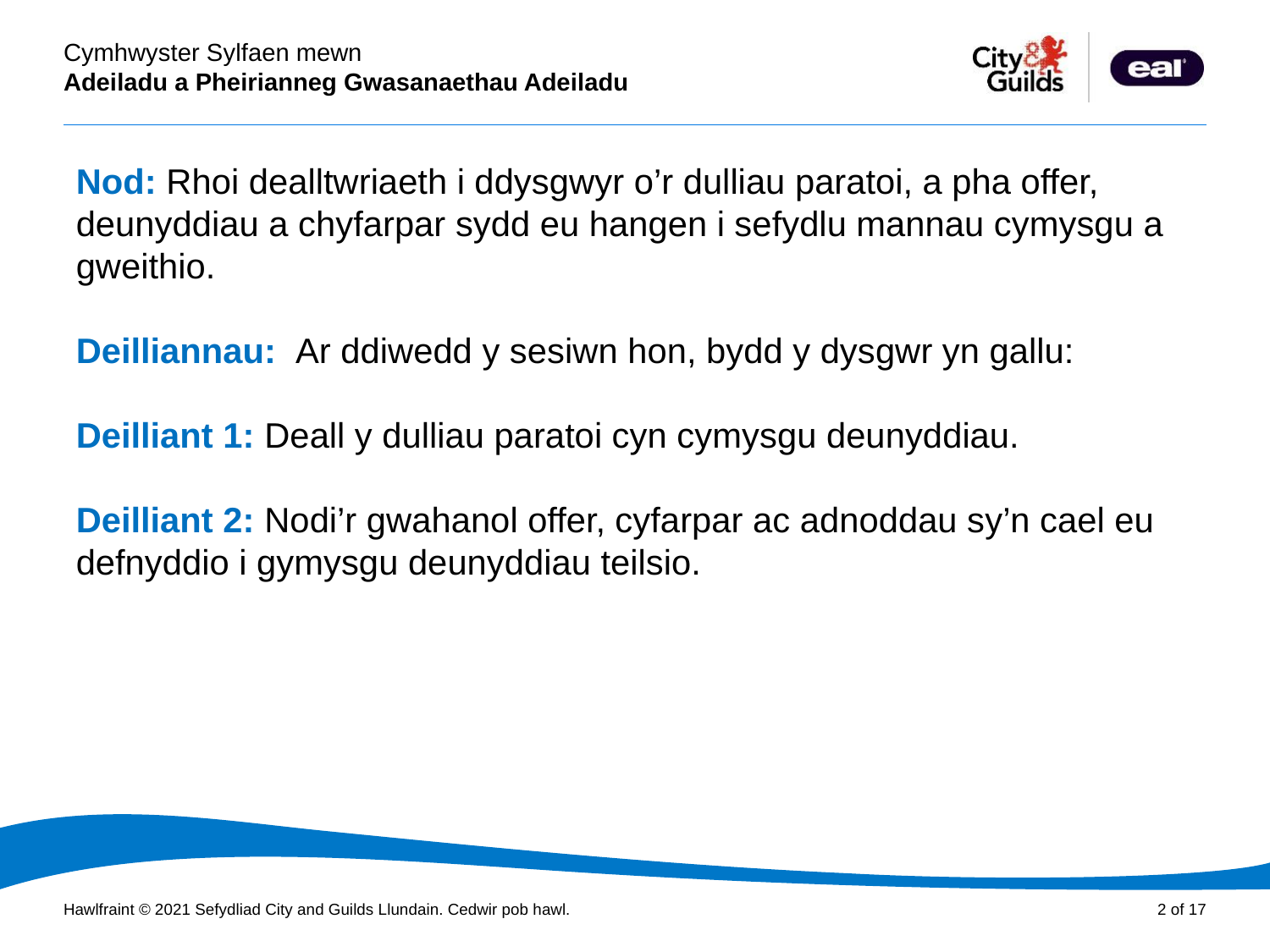

Nod: Rhoi dealltwriaeth i ddysgwyr o’r dulliau paratoi, a pha offer, deunyddiau a chyfarpar sydd eu hangen i sefydlu mannau cymysgu a gweithio.

Deilliannau:  Ar ddiwedd y sesiwn hon, bydd y dysgwr yn gallu:

Deilliant 1: Deall y dulliau paratoi cyn cymysgu deunyddiau.

Deilliant 2: Nodi’r gwahanol offer, cyfarpar ac adnoddau sy’n cael eu defnyddio i gymysgu deunyddiau teilsio.